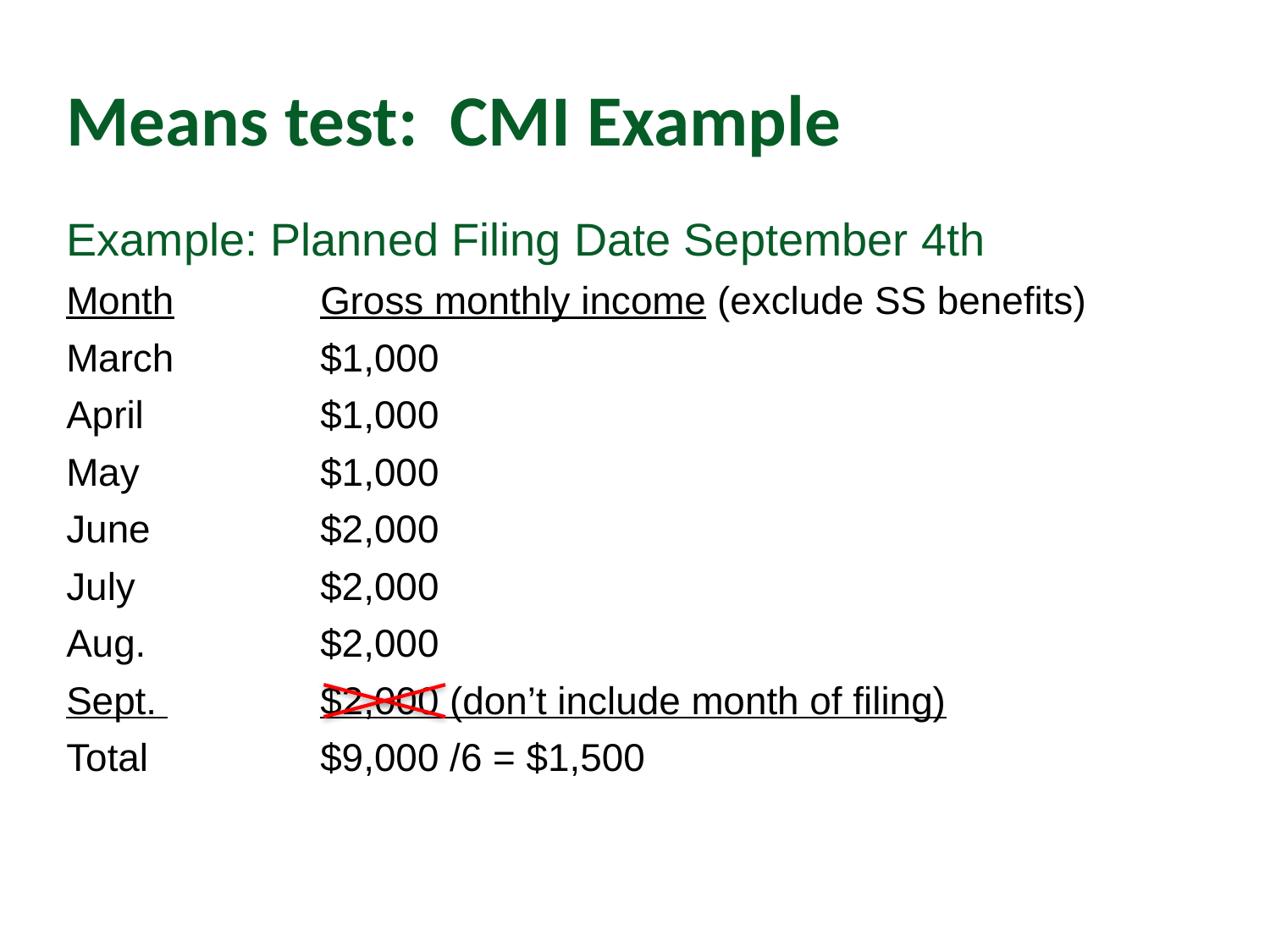

# Means test:  CMI Example
Example: Planned Filing Date September 4th
Month	 	Gross monthly income (exclude SS benefits)
March		$1,000
April		$1,000
May 		$1,000
June		$2,000
July		$2,000
Aug. 		$2,000
Sept. 		$2,000 (don’t include month of filing)
Total 		$9,000 /6 = $1,500